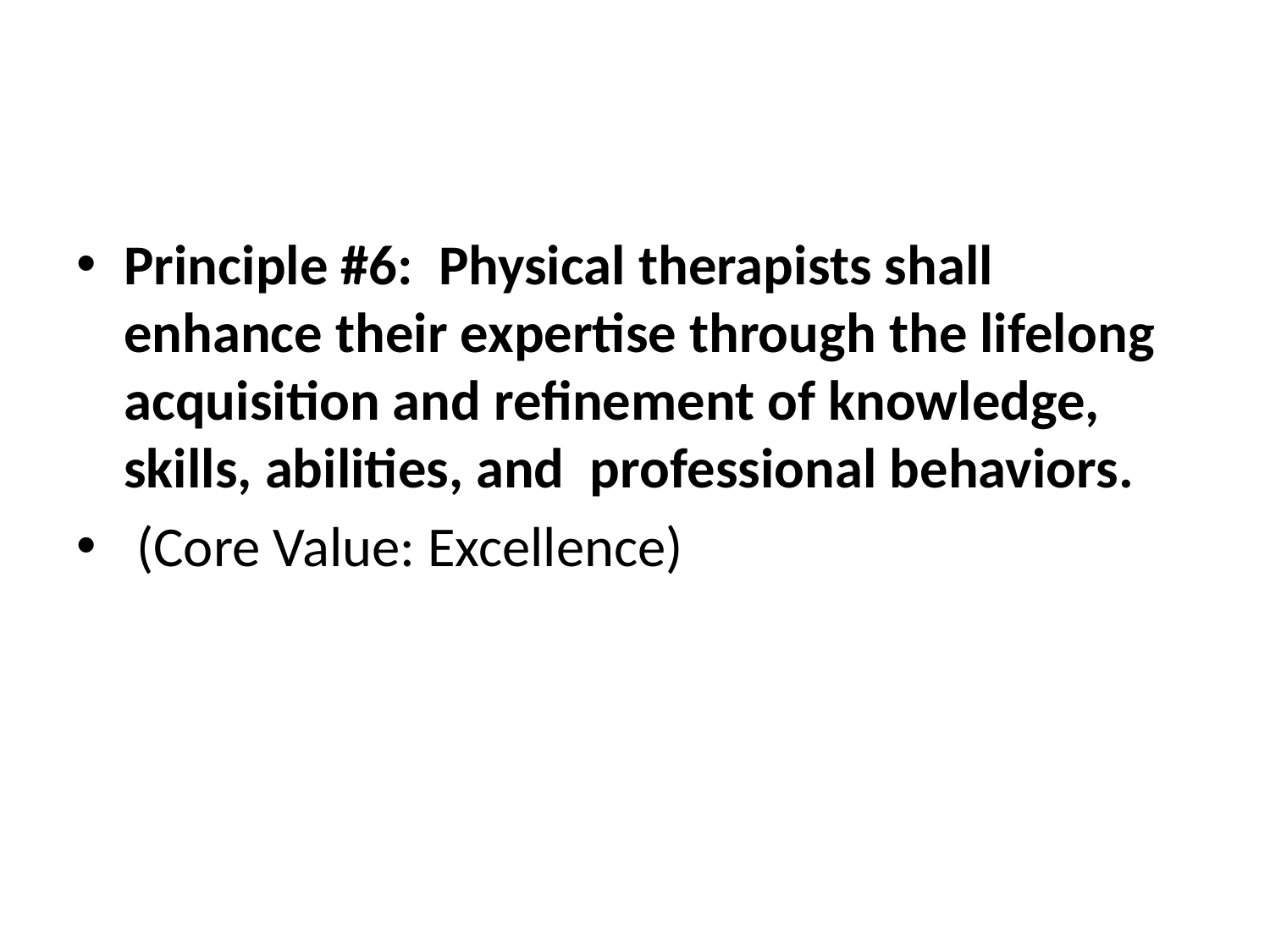

#
Principle #6:  Physical therapists shall enhance their expertise through the lifelong acquisition and refinement of knowledge, skills, abilities, and  professional behaviors.
 (Core Value: Excellence)